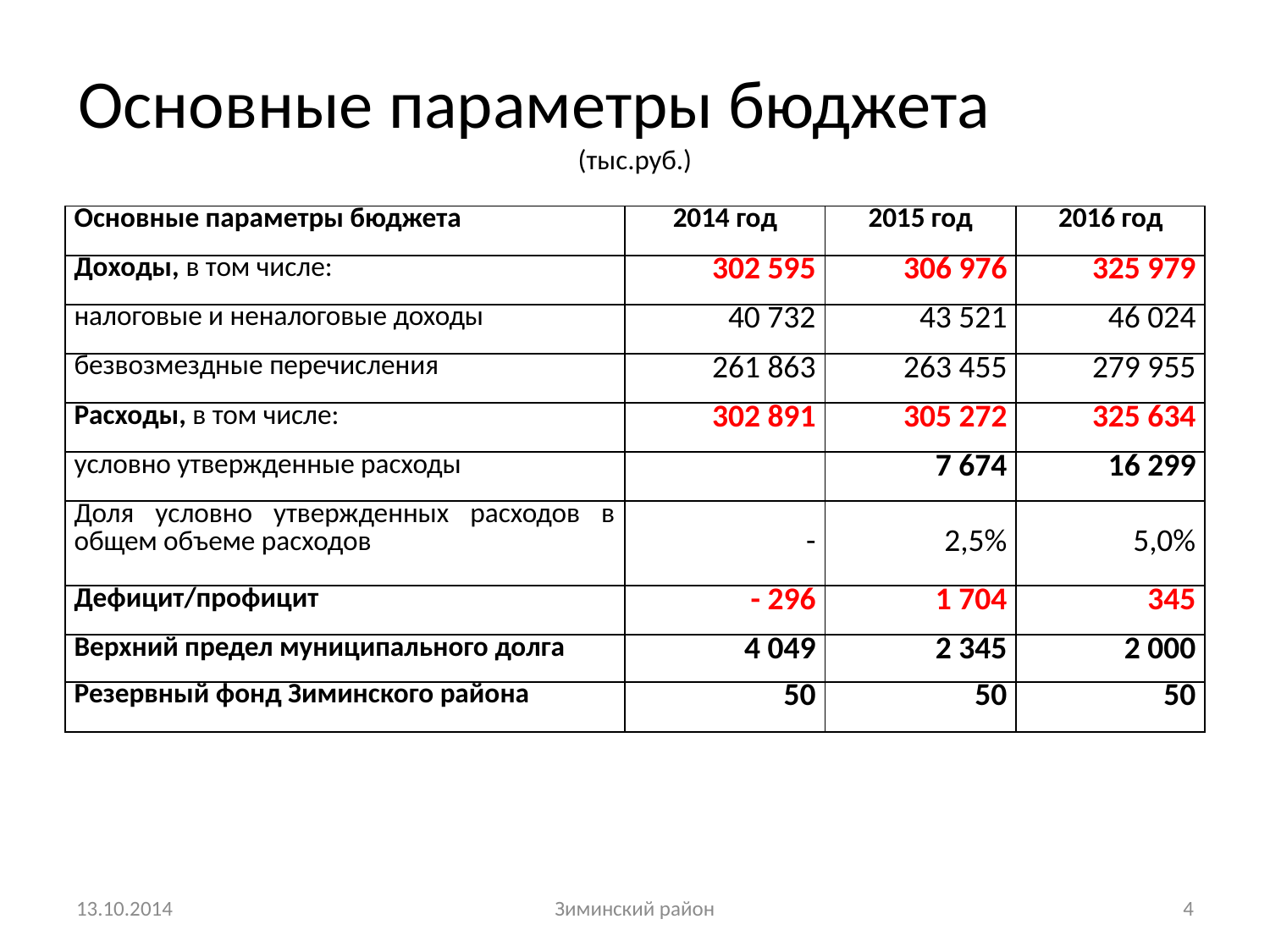

# Основные параметры бюджета              (тыс.руб.)
| Основные параметры бюджета | 2014 год | 2015 год | 2016 год |
| --- | --- | --- | --- |
| Доходы, в том числе: | 302 595 | 306 976 | 325 979 |
| налоговые и неналоговые доходы | 40 732 | 43 521 | 46 024 |
| безвозмездные перечисления | 261 863 | 263 455 | 279 955 |
| Расходы, в том числе: | 302 891 | 305 272 | 325 634 |
| условно утвержденные расходы |  | 7 674 | 16 299 |
| Доля условно утвержденных расходов в общем объеме расходов | - | 2,5% | 5,0% |
| Дефицит/профицит | - 296 | 1 704 | 345 |
| Верхний предел муниципального долга | 4 049 | 2 345 | 2 000 |
| Резервный фонд Зиминского района | 50 | 50 | 50 |
13.10.2014
Зиминский район
4